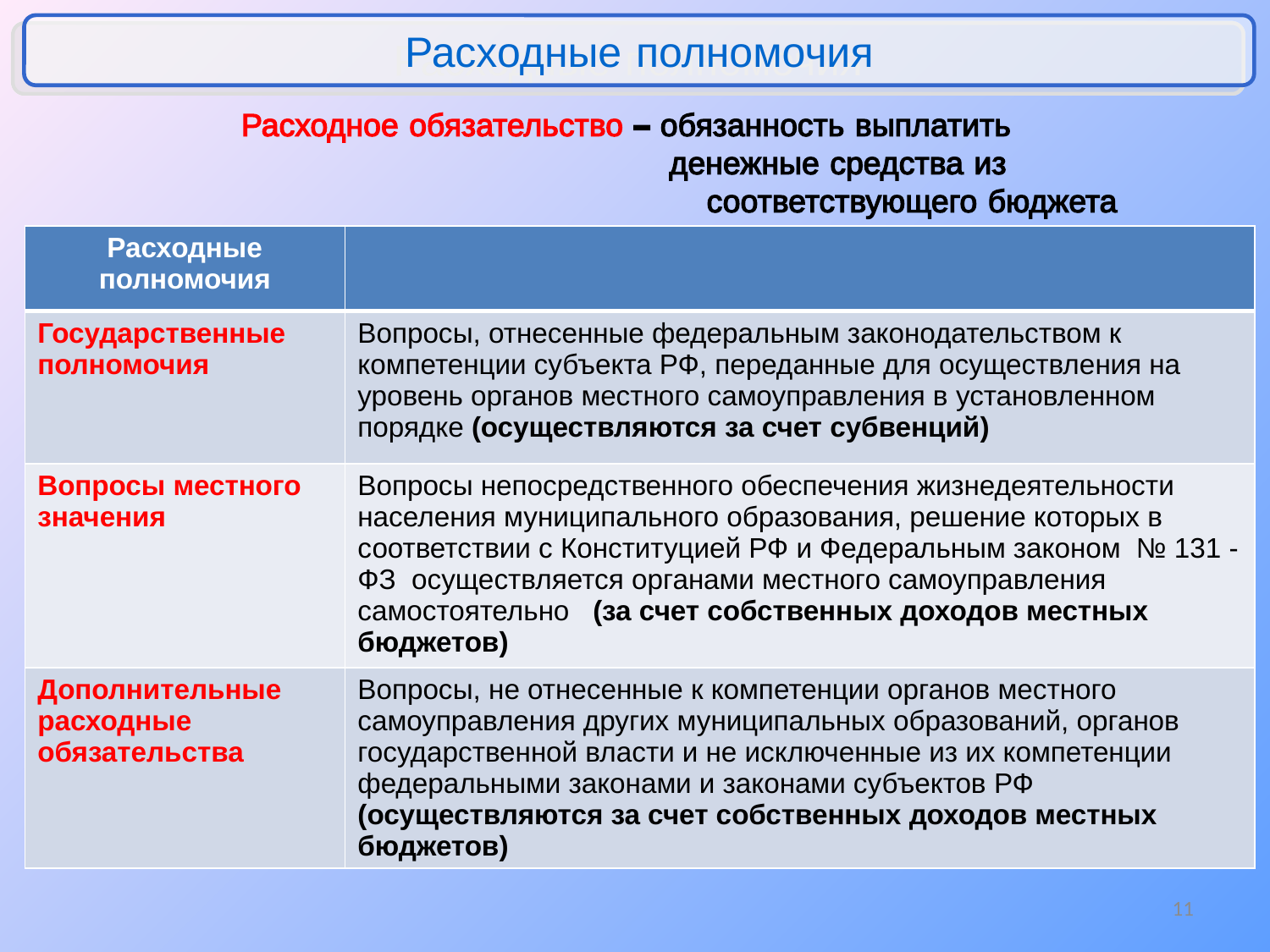

Расходные полномочия
Расходное обязательство – обязанность выплатить
                                               денежные средства из
                                                       соответствующего бюджета
| Расходные полномочия |  |
| --- | --- |
| Государственные полномочия | Вопросы, отнесенные федеральным законодательством к компетенции субъекта РФ, переданные для осуществления на уровень органов местного самоуправления в установленном порядке (осуществляются за счет субвенций) |
| Вопросы местного значения | Вопросы непосредственного обеспечения жизнедеятельности населения муниципального образования, решение которых в соответствии с Конституцией РФ и Федеральным законом № 131 - ФЗ осуществляется органами местного самоуправления самостоятельно (за счет собственных доходов местных бюджетов) |
| Дополнительные расходные обязательства | Вопросы, не отнесенные к компетенции органов местного самоуправления других муниципальных образований, органов государственной власти и не исключенные из их компетенции федеральными законами и законами субъектов РФ (осуществляются за счет собственных доходов местных бюджетов) |
11